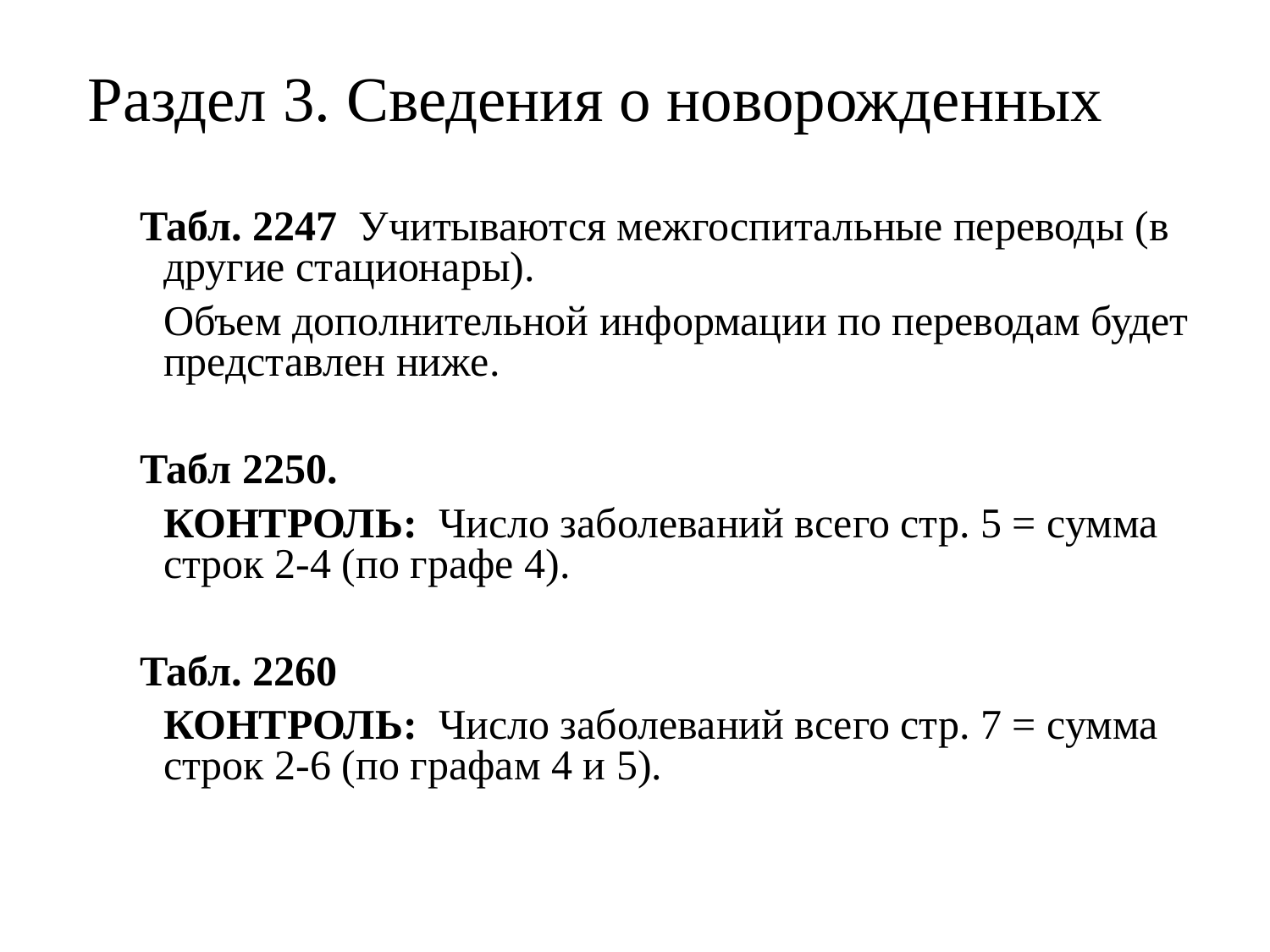

Раздел 3. Сведения о новорожденных
Табл. 2247  Учитываются межгоспитальные переводы (в другие стационары).
	Объем дополнительной информации по переводам будет представлен ниже.

Табл 2250.
	КОНТРОЛЬ:  Число заболеваний всего стр. 5 = сумма строк 2-4 (по графе 4).

Табл. 2260
	КОНТРОЛЬ:  Число заболеваний всего стр. 7 = сумма строк 2-6 (по графам 4 и 5).